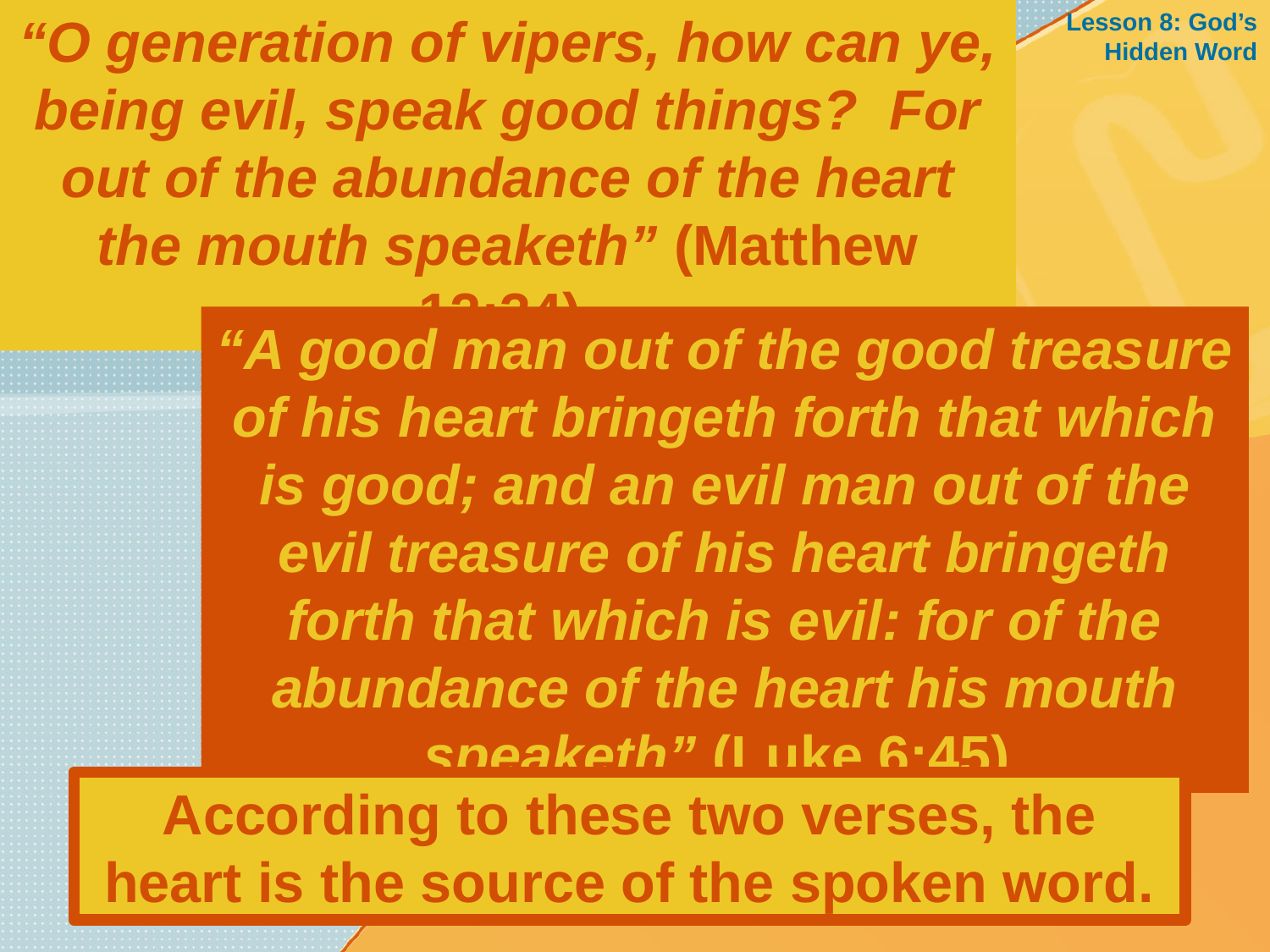

“O generation of vipers, how can ye, being evil, speak good things?  For out of the abundance of the heart the mouth speaketh” (Matthew 12:34).
Lesson 8: God’s Hidden Word
“A good man out of the good treasure of his heart bringeth forth that which is good; and an evil man out of the evil treasure of his heart bringeth forth that which is evil: for of the abundance of the heart his mouth speaketh” (Luke 6:45).
According to these two verses, the heart is the source of the spoken word.